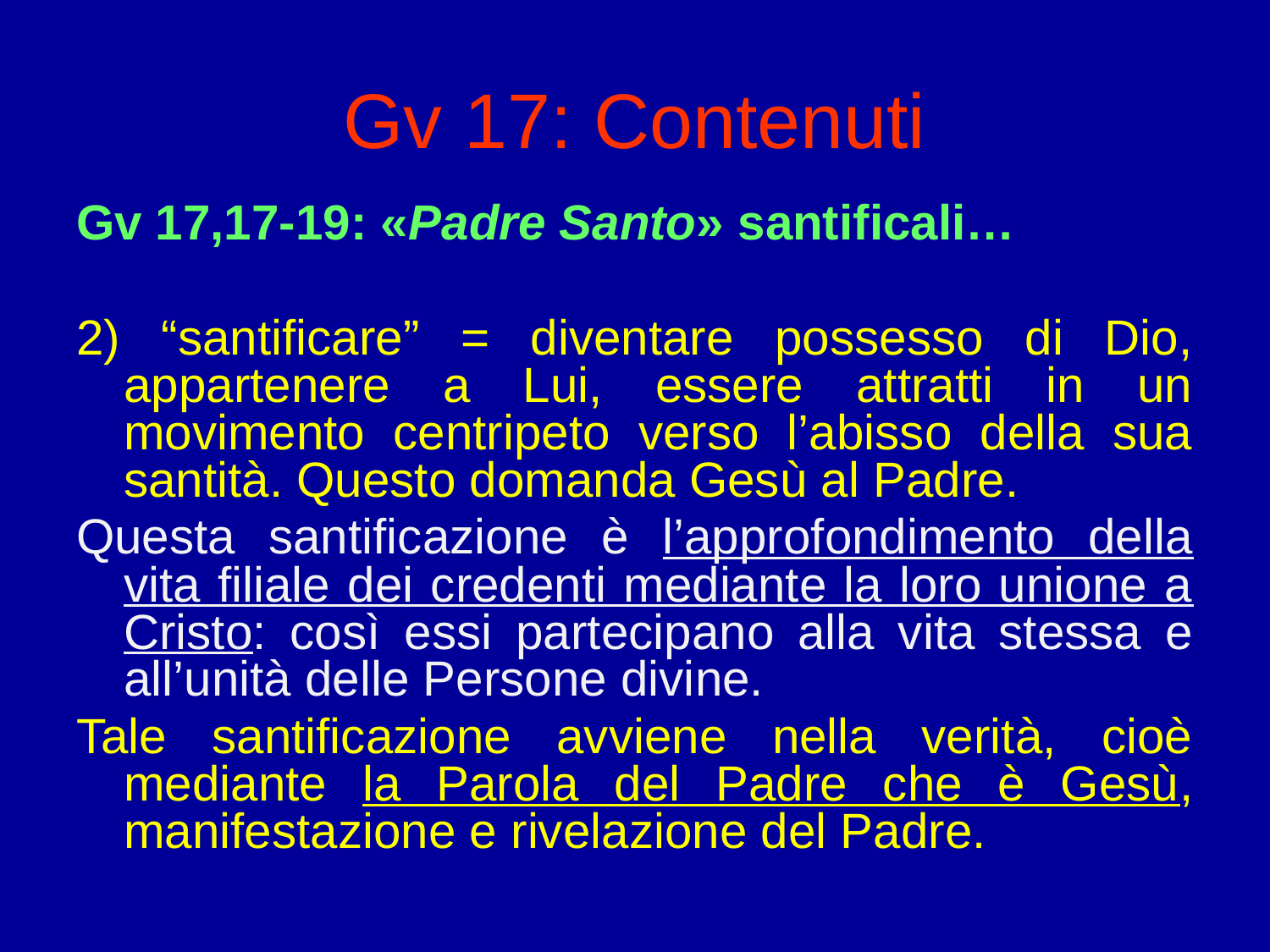

# Gv 17: Contenuti
Gv 17,17-19: «Padre Santo» santificali…

2) “santificare” = diventare possesso di Dio, appartenere a Lui, essere attratti in un movimento centripeto verso l’abisso della sua santità. Questo domanda Gesù al Padre.
Questa santificazione è l’approfondimento della vita filiale dei credenti mediante la loro unione a Cristo: così essi partecipano alla vita stessa e all’unità delle Persone divine.
Tale santificazione avviene nella verità, cioè mediante la Parola del Padre che è Gesù, manifestazione e rivelazione del Padre.